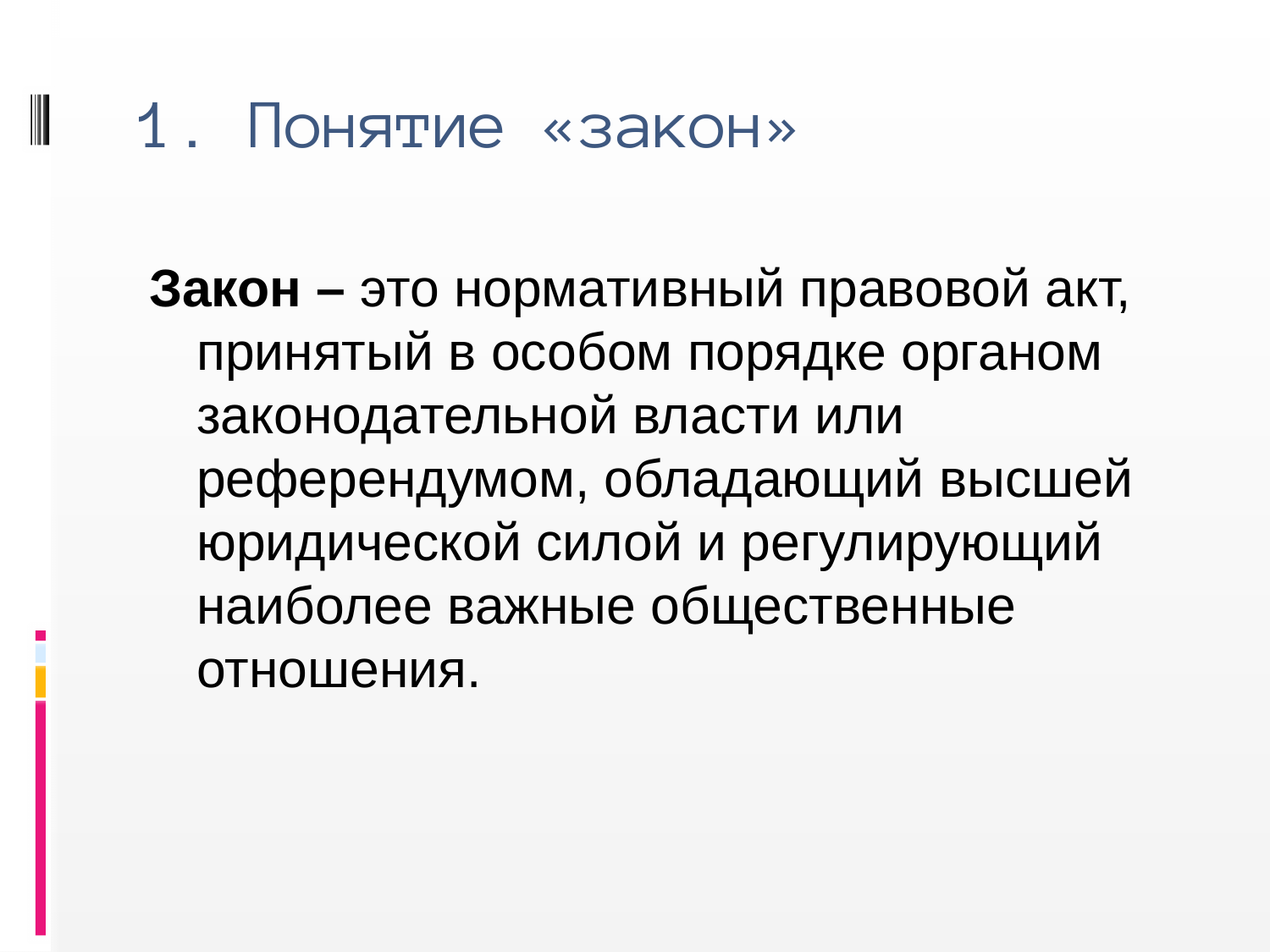

# 1. Понятие «закон»
Закон – это нормативный правовой акт, принятый в особом порядке органом законодательной власти или референдумом, обладающий высшей юридической силой и регулирующий наиболее важные общественные отношения.